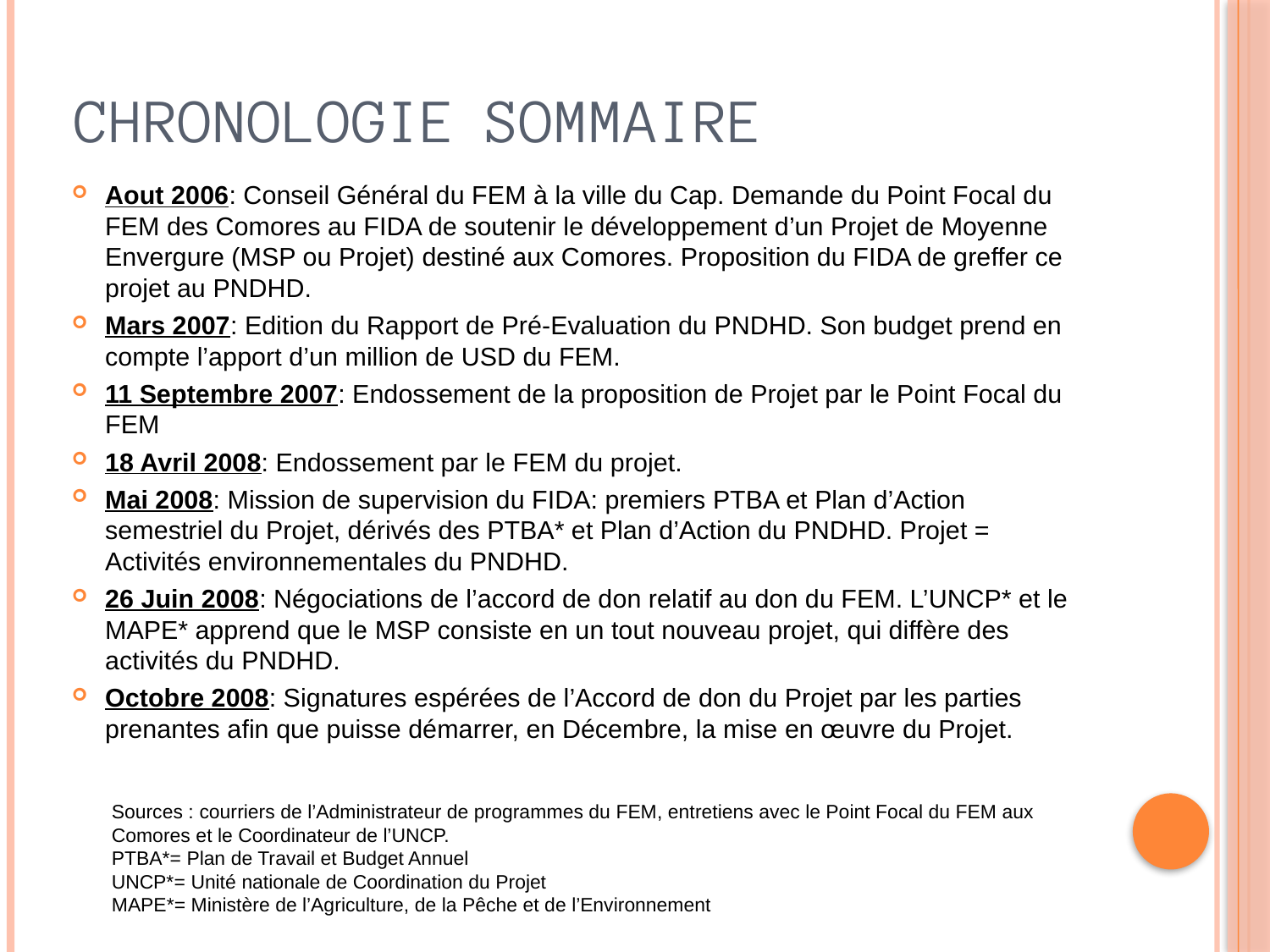

# Chronologie sommaire
Aout 2006: Conseil Général du FEM à la ville du Cap. Demande du Point Focal du FEM des Comores au FIDA de soutenir le développement d’un Projet de Moyenne Envergure (MSP ou Projet) destiné aux Comores. Proposition du FIDA de greffer ce projet au PNDHD.
Mars 2007: Edition du Rapport de Pré-Evaluation du PNDHD. Son budget prend en compte l’apport d’un million de USD du FEM.
11 Septembre 2007: Endossement de la proposition de Projet par le Point Focal du FEM
18 Avril 2008: Endossement par le FEM du projet.
Mai 2008: Mission de supervision du FIDA: premiers PTBA et Plan d’Action semestriel du Projet, dérivés des PTBA* et Plan d’Action du PNDHD. Projet =  Activités environnementales du PNDHD.
26 Juin 2008: Négociations de l’accord de don relatif au don du FEM. L’UNCP* et le MAPE* apprend que le MSP consiste en un tout nouveau projet, qui diffère des activités du PNDHD.
Octobre 2008: Signatures espérées de l’Accord de don du Projet par les parties prenantes afin que puisse démarrer, en Décembre, la mise en œuvre du Projet.
Sources : courriers de l’Administrateur de programmes du FEM, entretiens avec le Point Focal du FEM aux Comores et le Coordinateur de l’UNCP.
PTBA*= Plan de Travail et Budget Annuel
UNCP*= Unité nationale de Coordination du Projet
MAPE*= Ministère de l’Agriculture, de la Pêche et de l’Environnement